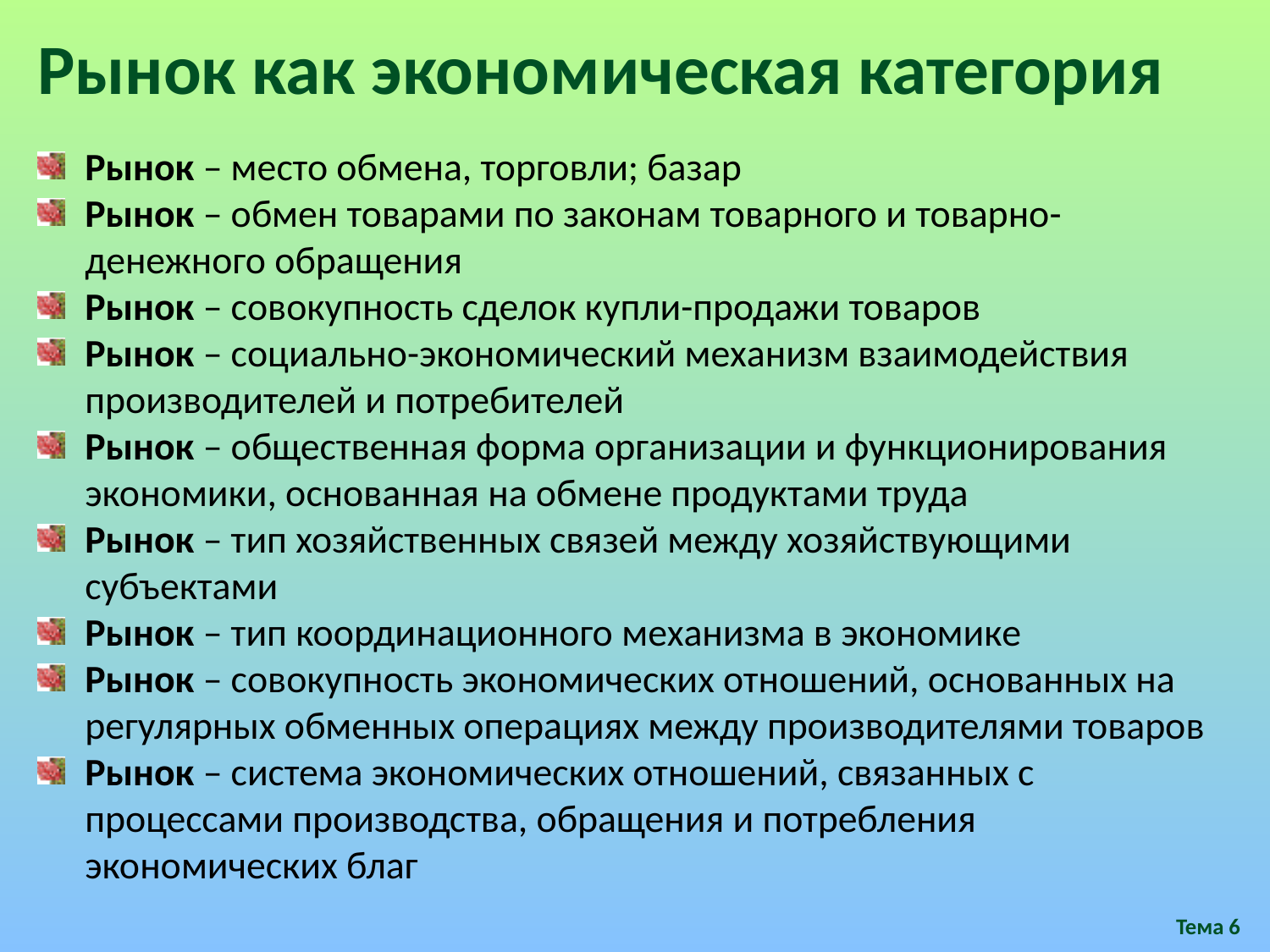

Рынок как экономическая категория
Рынок – место обмена, торговли; базар
Рынок – обмен товарами по законам товарного и товарно-денежного обращения
Рынок – совокупность сделок купли-продажи товаров
Рынок – социально-экономический механизм взаимодействия производителей и потребителей
Рынок – общественная форма организации и функционирования экономики, основанная на обмене продуктами труда
Рынок – тип хозяйственных связей между хозяйствующими субъектами
Рынок – тип координационного механизма в экономике
Рынок – совокупность экономических отношений, основанных на регулярных обменных операциях между производителями товаров
Рынок – система экономических отношений, связанных с процессами производства, обращения и потребления экономических благ
Тема 6